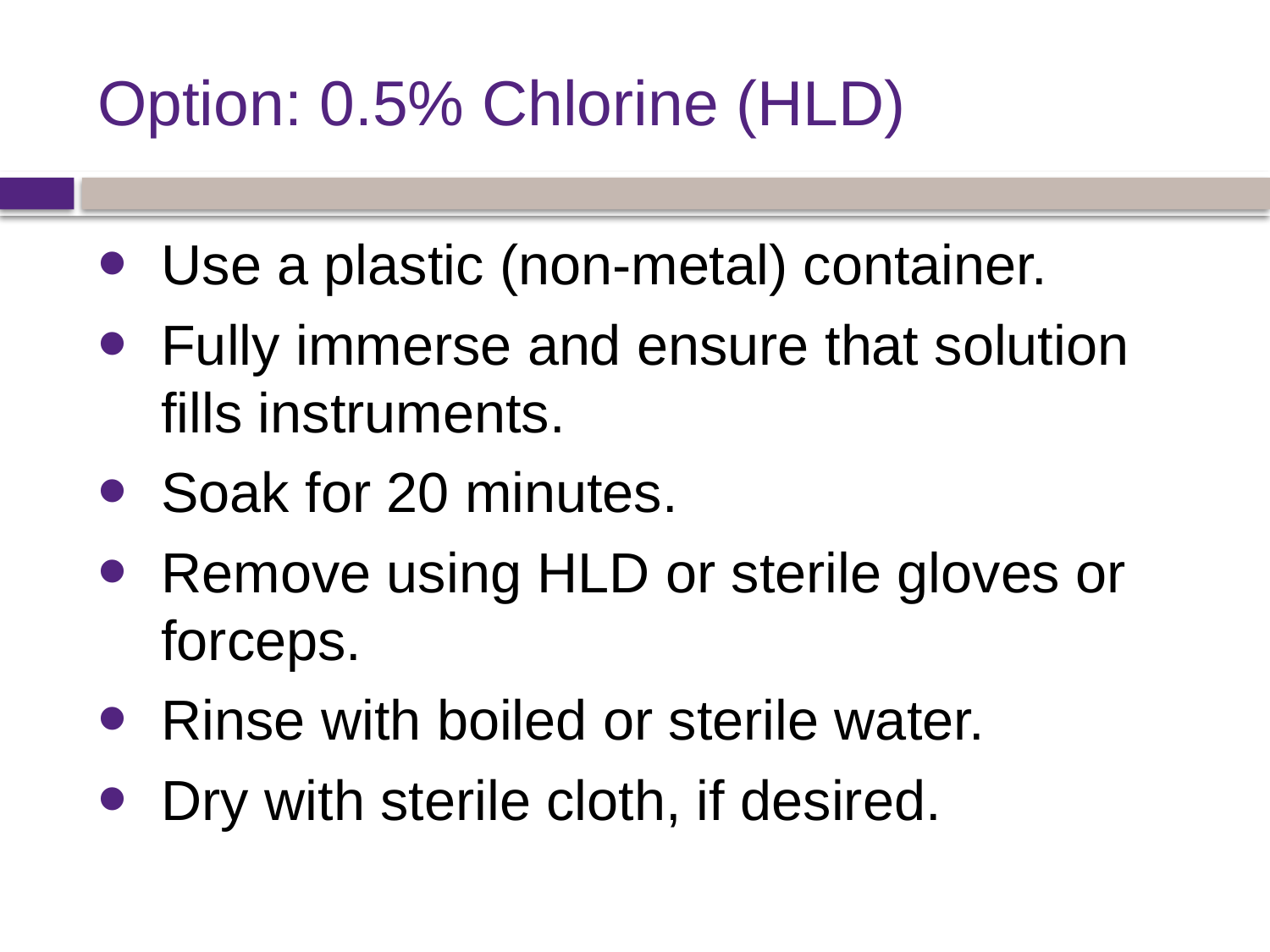

# Option: 0.5% Chlorine (HLD)
Use a plastic (non-metal) container.
Fully immerse and ensure that solution fills instruments.
Soak for 20 minutes.
Remove using HLD or sterile gloves or forceps.
Rinse with boiled or sterile water.
Dry with sterile cloth, if desired.